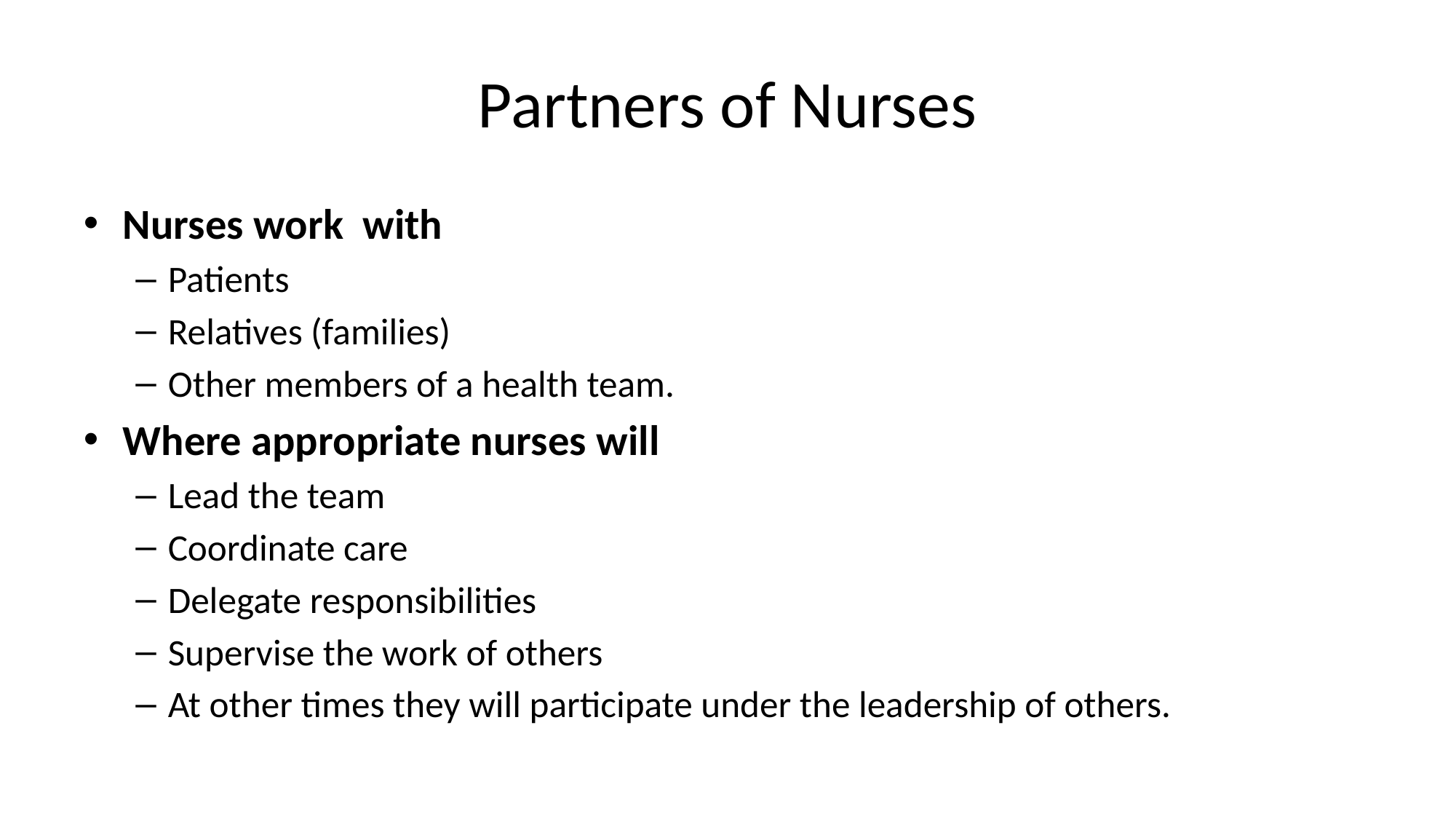

# Partners of Nurses
Nurses work  with
Patients
Relatives (families)
Other members of a health team.
Where appropriate nurses will
Lead the team
Coordinate care
Delegate responsibilities
Supervise the work of others
At other times they will participate under the leadership of others.